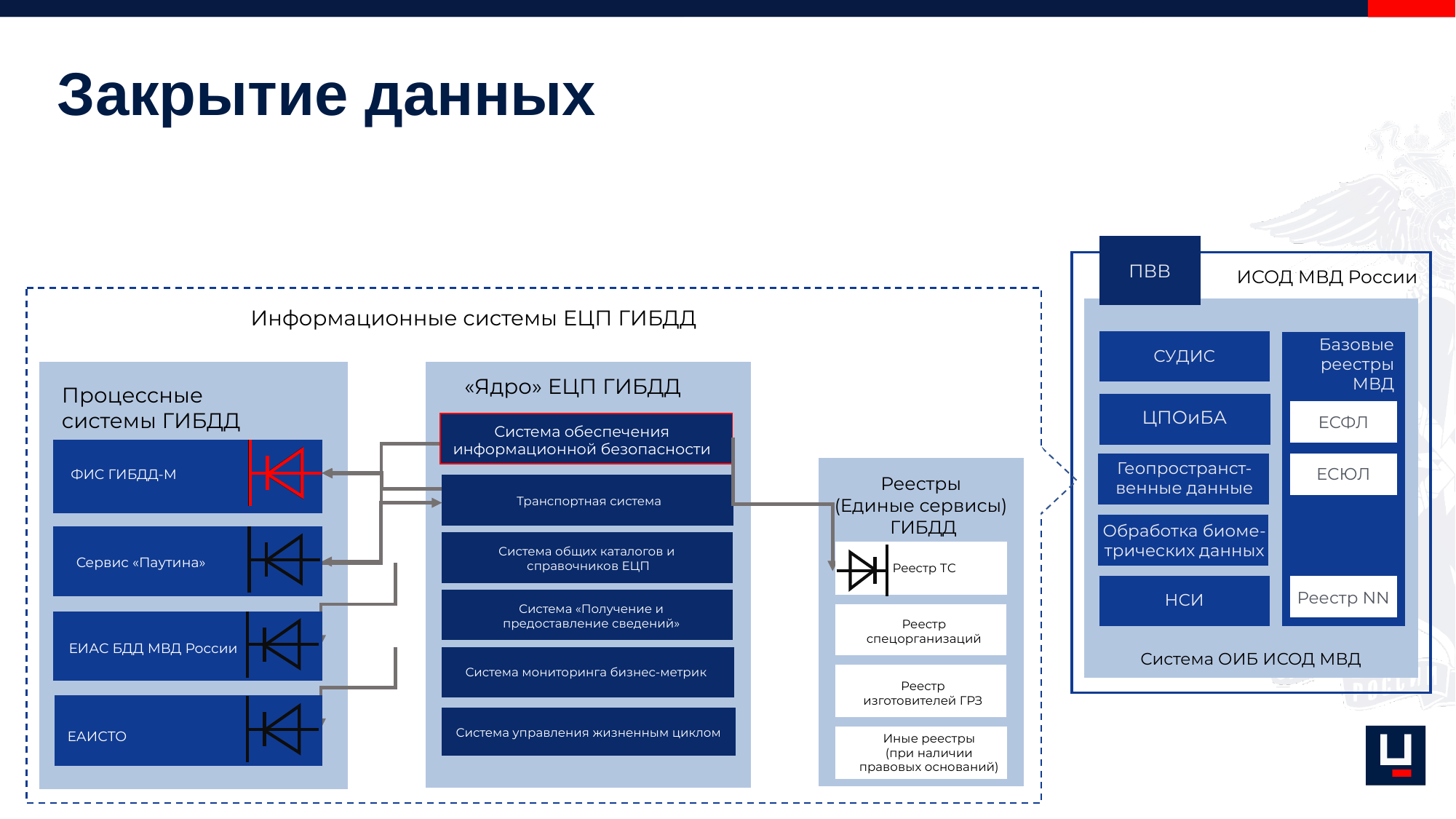

# Закрытие данных

ПВВ
ИСОД МВД России

Информационные системы ЕЦП ГИБДД
Базовые
реестры
МВД

СУДИС

«Ядро» ЕЦП ГИБДД
Процессные системы ГИБДД

ЦПОиБА

ЕСФЛ

Система обеспечения информационной безопасности

Геопространст-
венные данные

ЕСЮЛ
ФИС ГИБДД-М

Реестры
(Единые сервисы)
ГИБДД

Транспортная система
Обработка биоме-
трических данных

Система общих каталогов и
справочников ЕЦП

Сервис «Паутина»
Реестр ТС

Реестр NN
НСИ

Система «Получение и предоставление сведений»

Реестр спецорганизаций

ЕИАС БДД МВД России
Система ОИБ ИСОД МВД

Система мониторинга бизнес-метрик

Реестр изготовителей ГРЗ

Система управления жизненным циклом
ЕАИСТО
Иные реестры
(при наличии правовых оснований)

14
/32